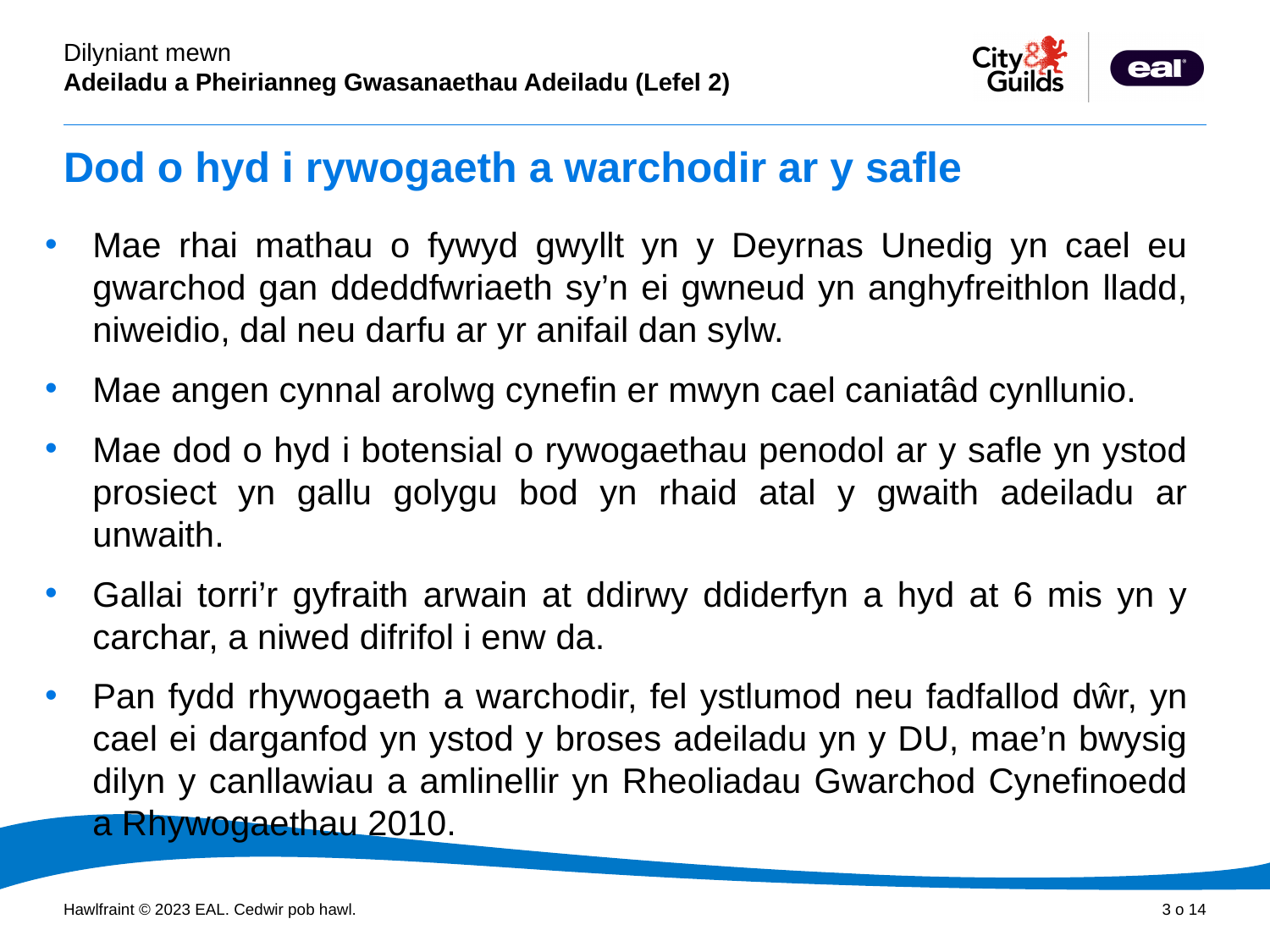

# Dod o hyd i rywogaeth a warchodir ar y safle
Mae rhai mathau o fywyd gwyllt yn y Deyrnas Unedig yn cael eu gwarchod gan ddeddfwriaeth sy’n ei gwneud yn anghyfreithlon lladd, niweidio, dal neu darfu ar yr anifail dan sylw.
Mae angen cynnal arolwg cynefin er mwyn cael caniatâd cynllunio.
Mae dod o hyd i botensial o rywogaethau penodol ar y safle yn ystod prosiect yn gallu golygu bod yn rhaid atal y gwaith adeiladu ar unwaith.
Gallai torri’r gyfraith arwain at ddirwy ddiderfyn a hyd at 6 mis yn y carchar, a niwed difrifol i enw da.
Pan fydd rhywogaeth a warchodir, fel ystlumod neu fadfallod dŵr, yn cael ei darganfod yn ystod y broses adeiladu yn y DU, mae’n bwysig dilyn y canllawiau a amlinellir yn Rheoliadau Gwarchod Cynefinoedd a Rhywogaethau 2010.